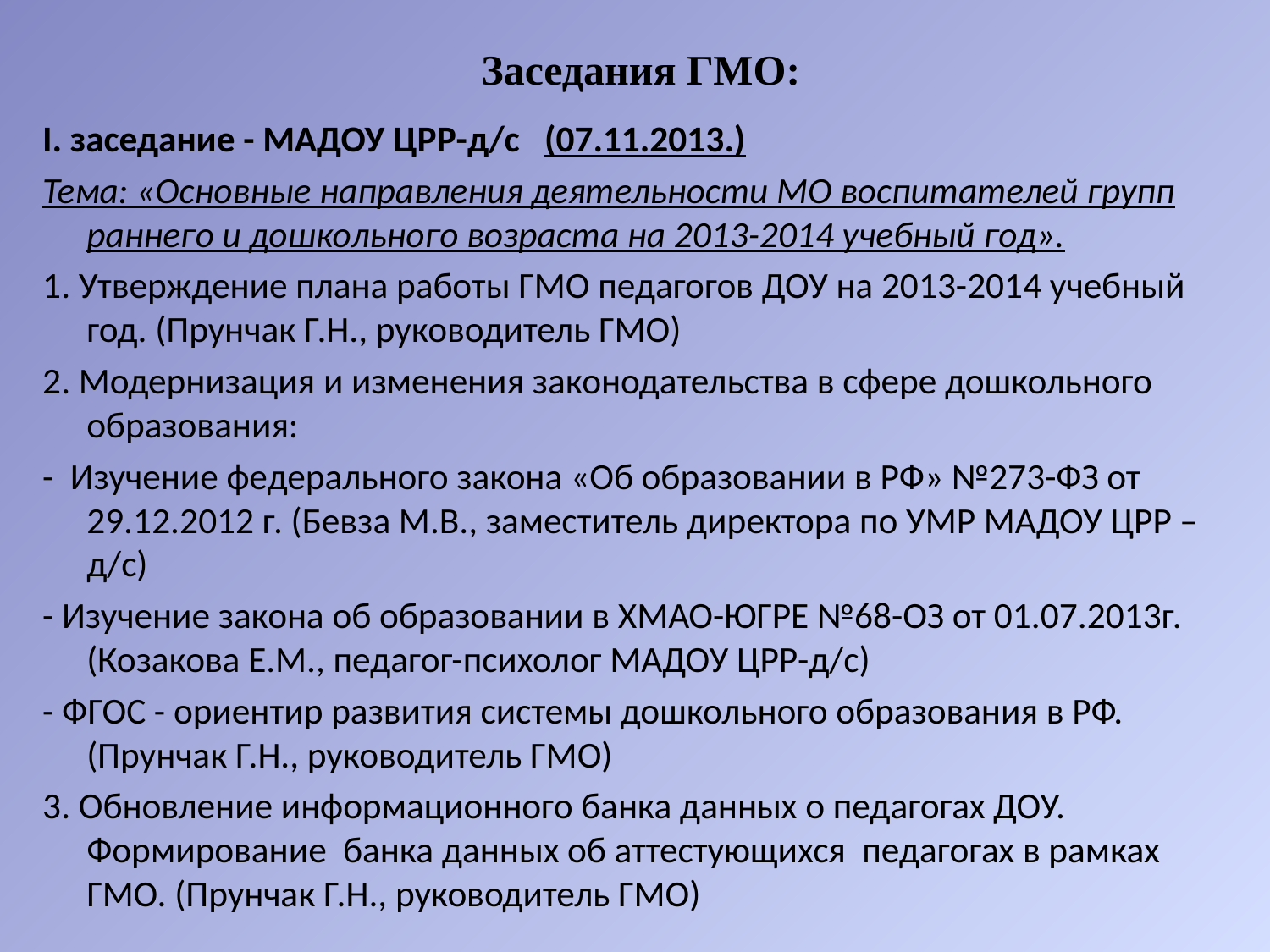

# Заседания ГМО:
I. заседание - МАДОУ ЦРР-д/с   (07.11.2013.)
Тема: «Основные направления деятельности МО воспитателей групп раннего и дошкольного возраста на 2013-2014 учебный год».
1. Утверждение плана работы ГМО педагогов ДОУ на 2013-2014 учебный год. (Прунчак Г.Н., руководитель ГМО)
2. Модернизация и изменения законодательства в сфере дошкольного образования:
-  Изучение федерального закона «Об образовании в РФ» №273-ФЗ от  29.12.2012 г. (Бевза М.В., заместитель директора по УМР МАДОУ ЦРР – д/с)
- Изучение закона об образовании в ХМАО-ЮГРЕ №68-ОЗ от 01.07.2013г. (Козакова Е.М., педагог-психолог МАДОУ ЦРР-д/с)
- ФГОС - ориентир развития системы дошкольного образования в РФ. (Прунчак Г.Н., руководитель ГМО)
3. Обновление информационного банка данных о педагогах ДОУ.                  Формирование  банка данных об аттестующихся  педагогах в рамках ГМО. (Прунчак Г.Н., руководитель ГМО)